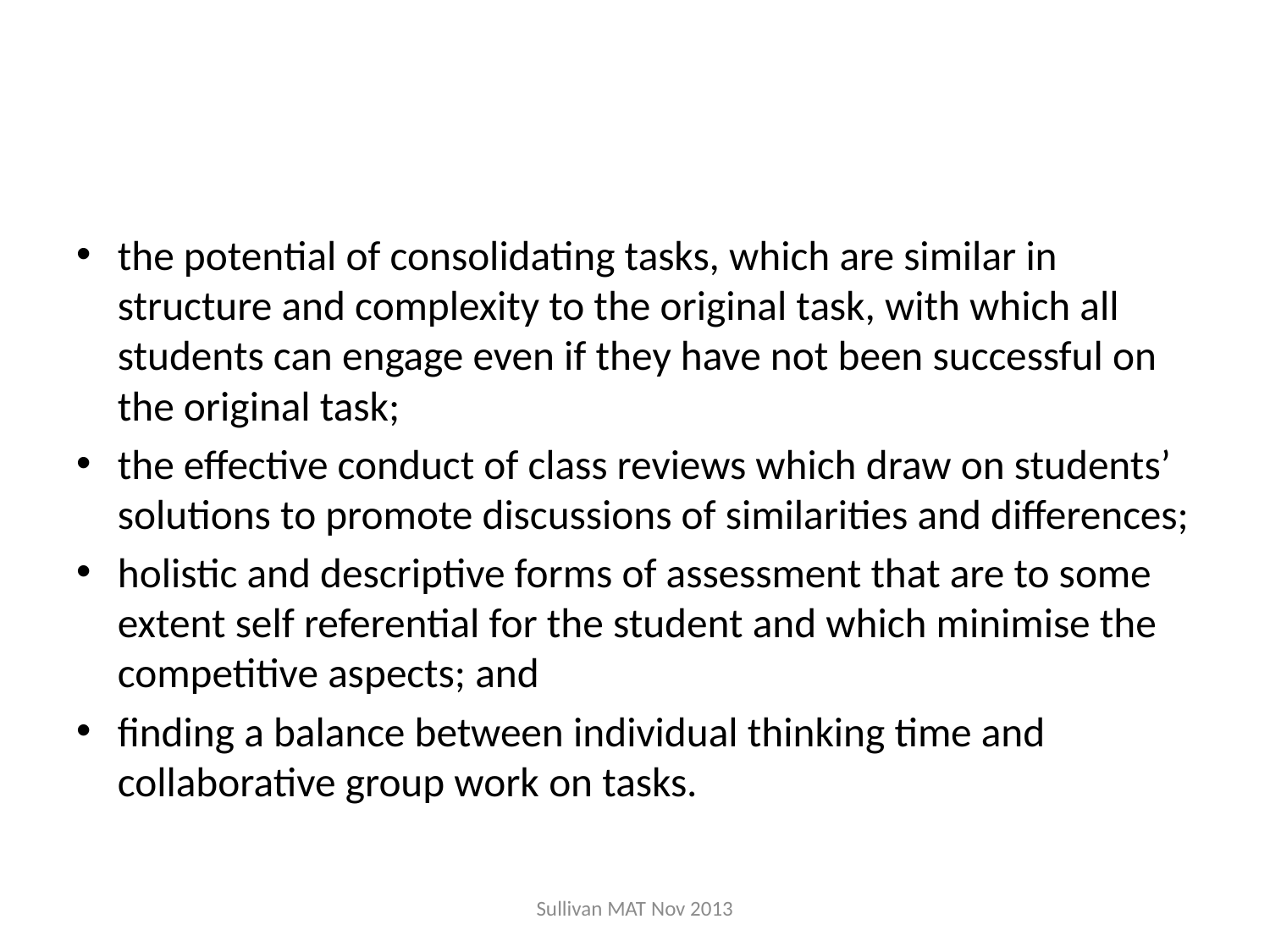

#
the potential of consolidating tasks, which are similar in structure and complexity to the original task, with which all students can engage even if they have not been successful on the original task;
the effective conduct of class reviews which draw on students’ solutions to promote discussions of similarities and differences;
holistic and descriptive forms of assessment that are to some extent self referential for the student and which minimise the competitive aspects; and
finding a balance between individual thinking time and collaborative group work on tasks.

Sullivan MAT Nov 2013